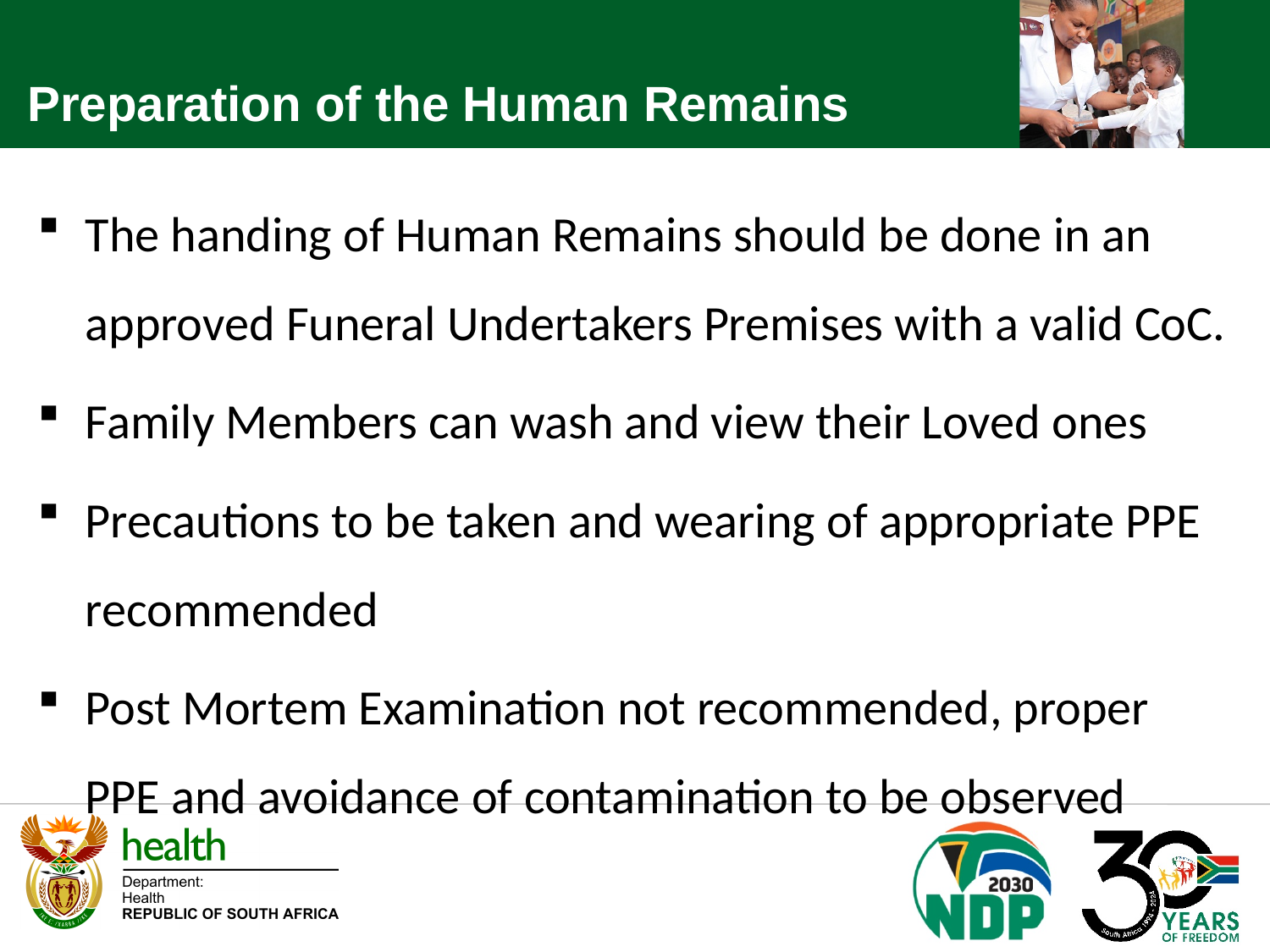

Preparation of the Human Remains
The handing of Human Remains should be done in an approved Funeral Undertakers Premises with a valid CoC.
Family Members can wash and view their Loved ones
Precautions to be taken and wearing of appropriate PPE recommended
Post Mortem Examination not recommended, proper PPE and avoidance of contamination to be observed